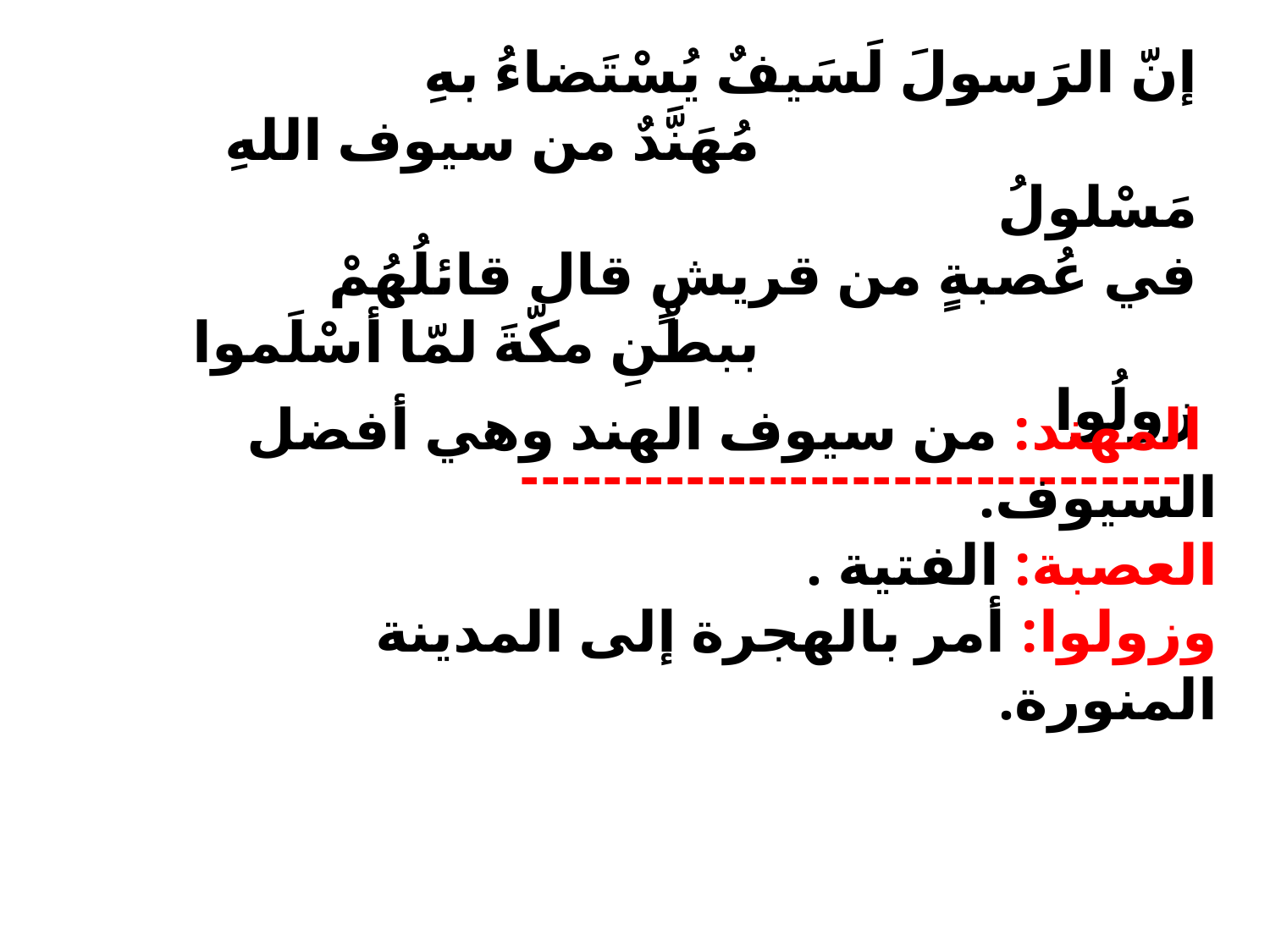

إنّ الرَسولَ لَسَيفٌ يُسْتَضاءُ بهِ 
                              مُهَنَّدٌ من سيوف اللهِ مَسْلولُ
في عُصبةٍ من قريشٍ قال قائلُهُمْ
                              ببطْنِ مكّةَ لمّا أسْلَموا زولُوا
 --------------------------------

 المهند: من سيوف الهند وهي أفضل السيوف.
العصبة: الفتية .
وزولوا: أمر بالهجرة إلى المدينة المنورة.